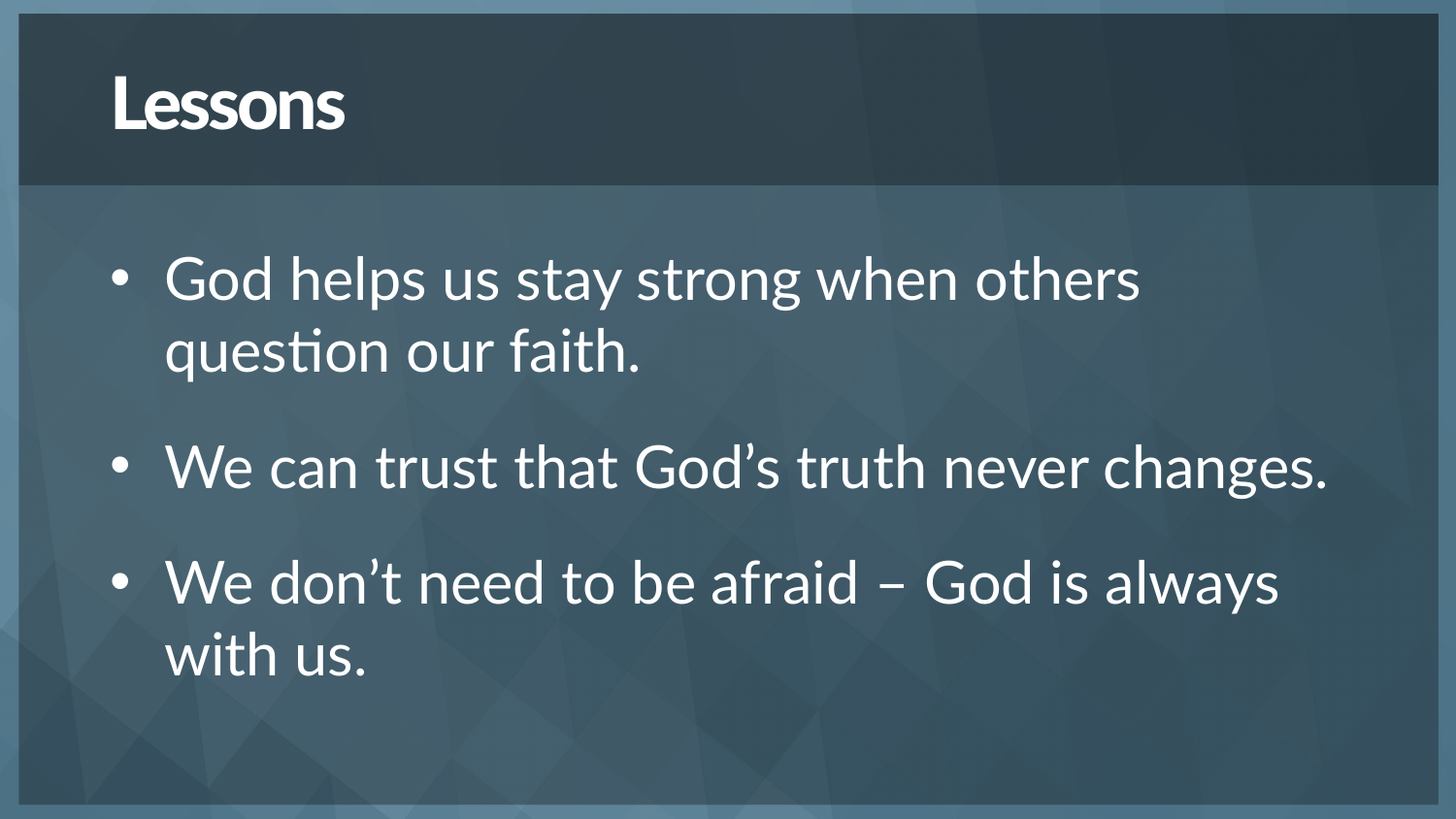

# Lessons
God helps us stay strong when others question our faith.
We can trust that God’s truth never changes.
We don’t need to be afraid – God is always with us.